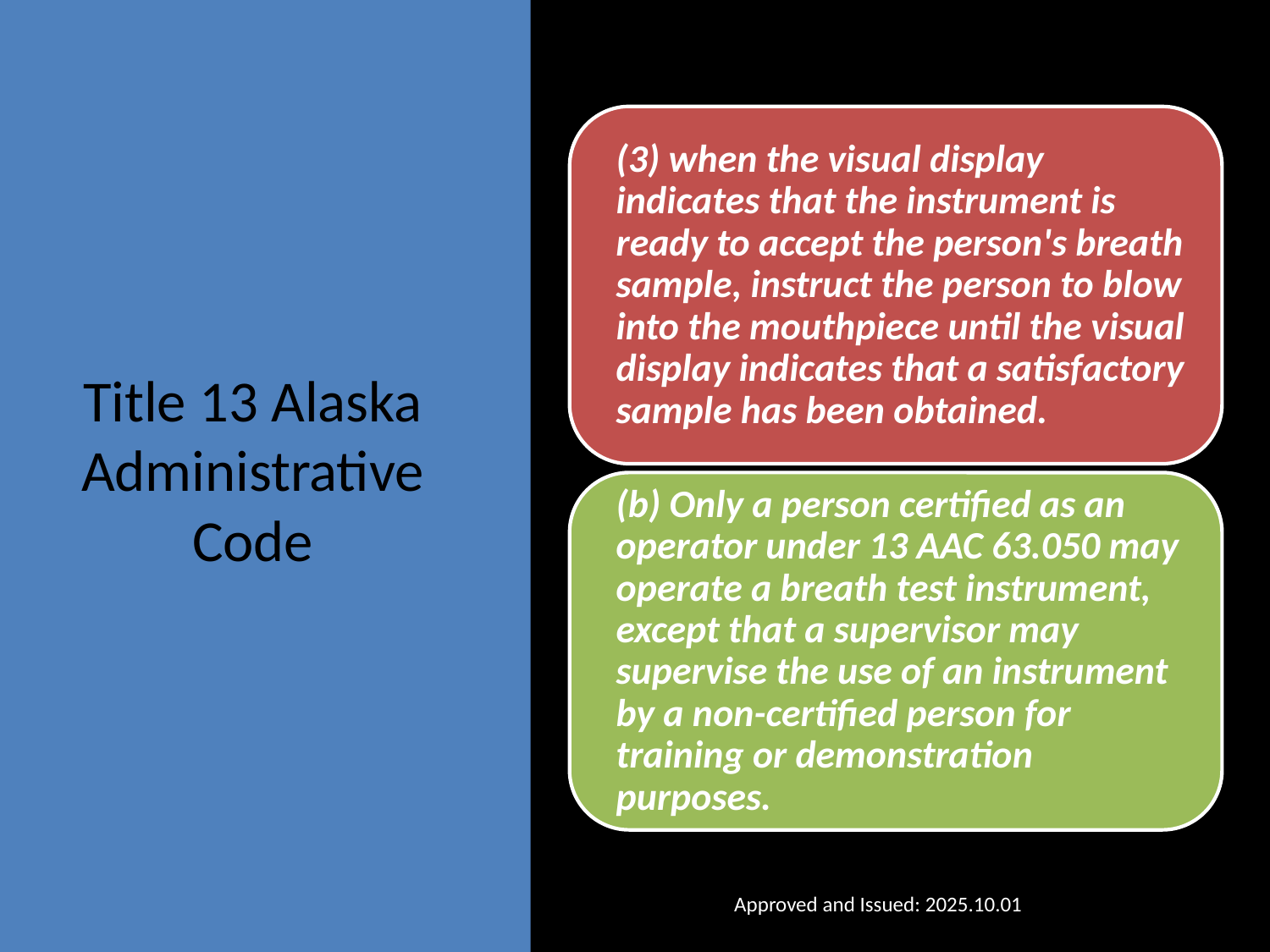

# Title 13 Alaska Administrative Code
(3) when the visual display indicates that the instrument is ready to accept the person's breath sample, instruct the person to blow into the mouthpiece until the visual display indicates that a satisfactory sample has been obtained.
(b) Only a person certified as an operator under 13 AAC 63.050 may operate a breath test instrument, except that a supervisor may supervise the use of an instrument by a non-certified person for training or demonstration purposes.
Approved and Issued: 2025.10.01